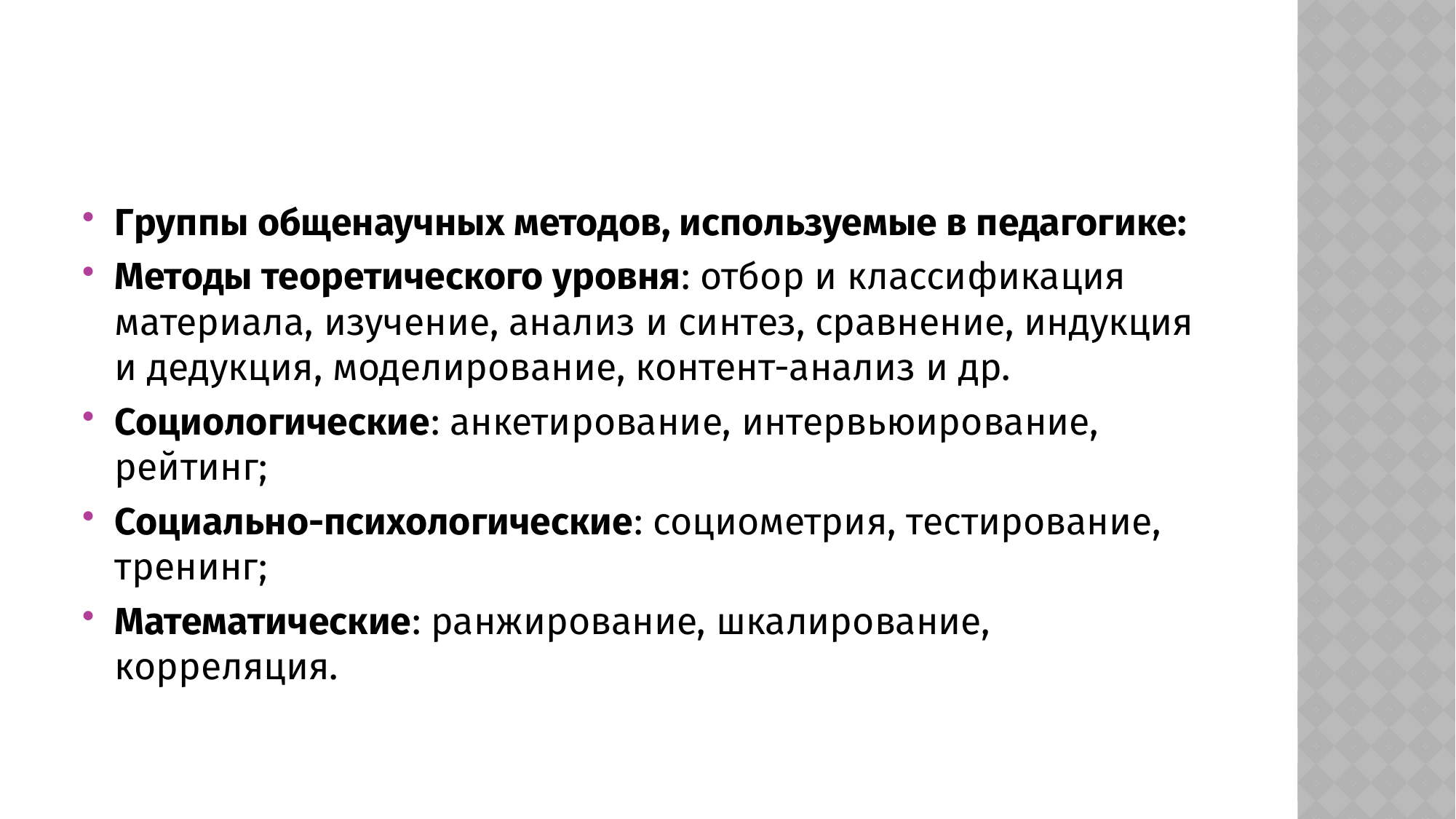

#
Группы общенаучных методов, используемые в педагогике:
Методы теоретического уровня: отбор и классификация материала, изучение, анализ и синтез, сравнение, индукция и дедукция, моделирование, контент-анализ и др.
Социологические: анкетирование, интервьюирование, рейтинг;
Социально-психологические: социометрия, тестирование, тренинг;
Математические: ранжирование, шкалирование, корреляция.